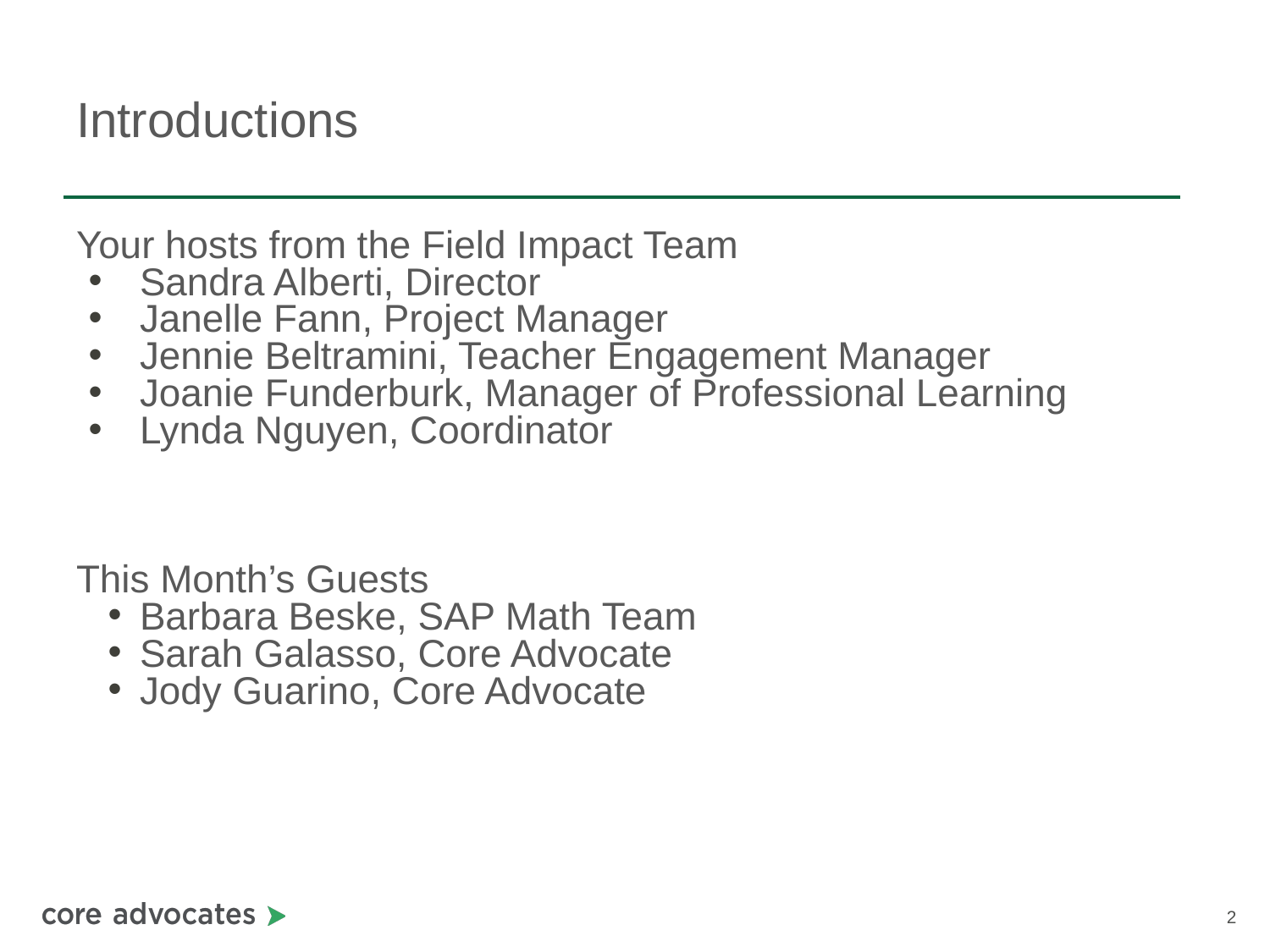

# Introductions
Your hosts from the Field Impact Team
Sandra Alberti, Director
Janelle Fann, Project Manager
Jennie Beltramini, Teacher Engagement Manager
Joanie Funderburk, Manager of Professional Learning
Lynda Nguyen, Coordinator

This Month’s Guests
Barbara Beske, SAP Math Team
Sarah Galasso, Core Advocate
Jody Guarino, Core Advocate